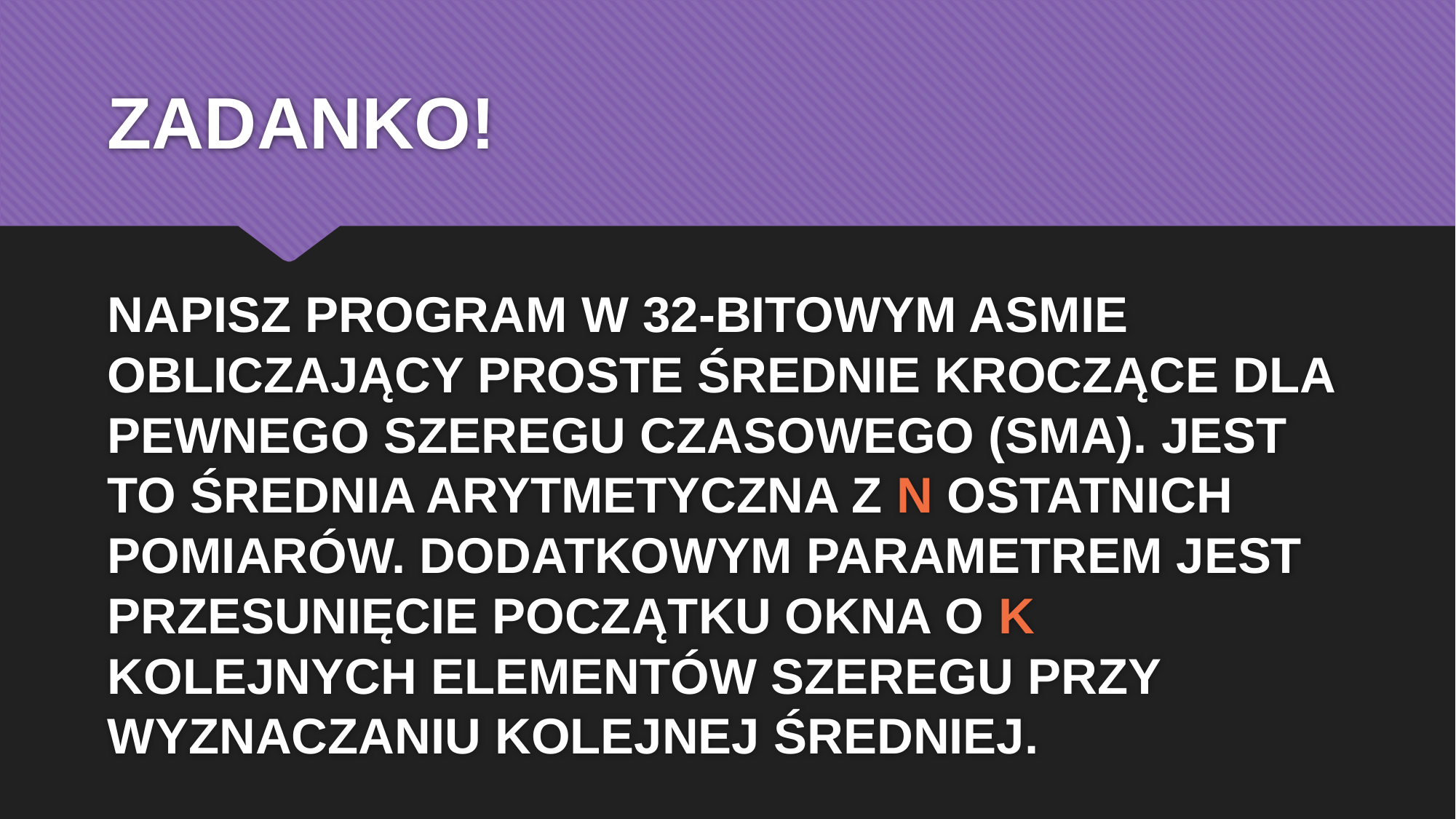

# ZADANKO!
NAPISZ PROGRAM W 32-BITOWYM ASMIE OBLICZAJĄCY PROSTE ŚREDNIE KROCZĄCE DLA PEWNEGO SZEREGU CZASOWEGO (SMA). JEST TO ŚREDNIA ARYTMETYCZNA Z N OSTATNICH POMIARÓW. DODATKOWYM PARAMETREM JEST PRZESUNIĘCIE POCZĄTKU OKNA O K KOLEJNYCH ELEMENTÓW SZEREGU PRZY WYZNACZANIU KOLEJNEJ ŚREDNIEJ.